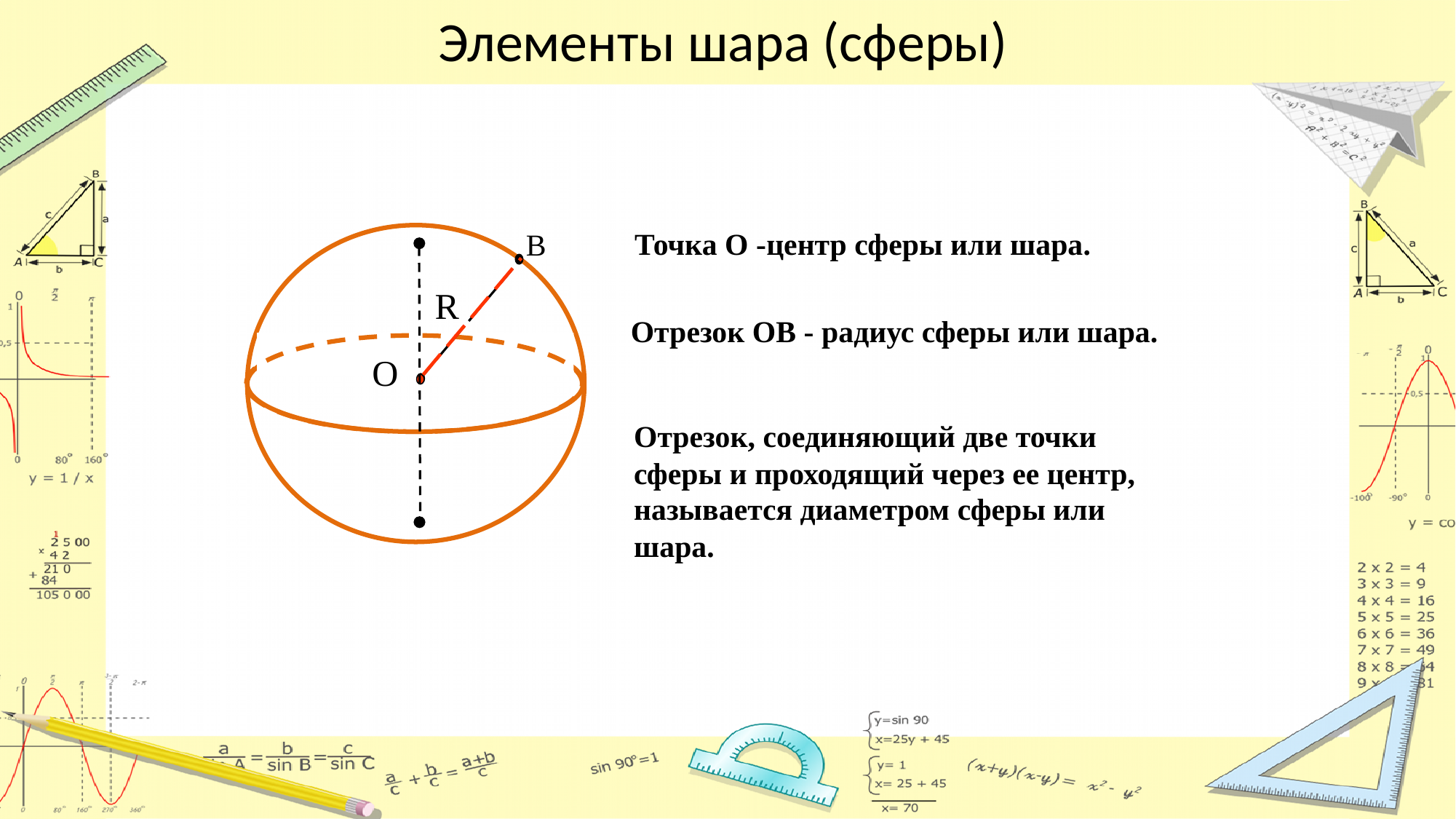

# Элементы шара (сферы)
Точка О -центр сферы или шара.
В

R

О

Отрезок ОВ - радиус сферы или шара.
Отрезок, соединяющий две точки сферы и проходящий через ее центр, называется диаметром сферы или шара.